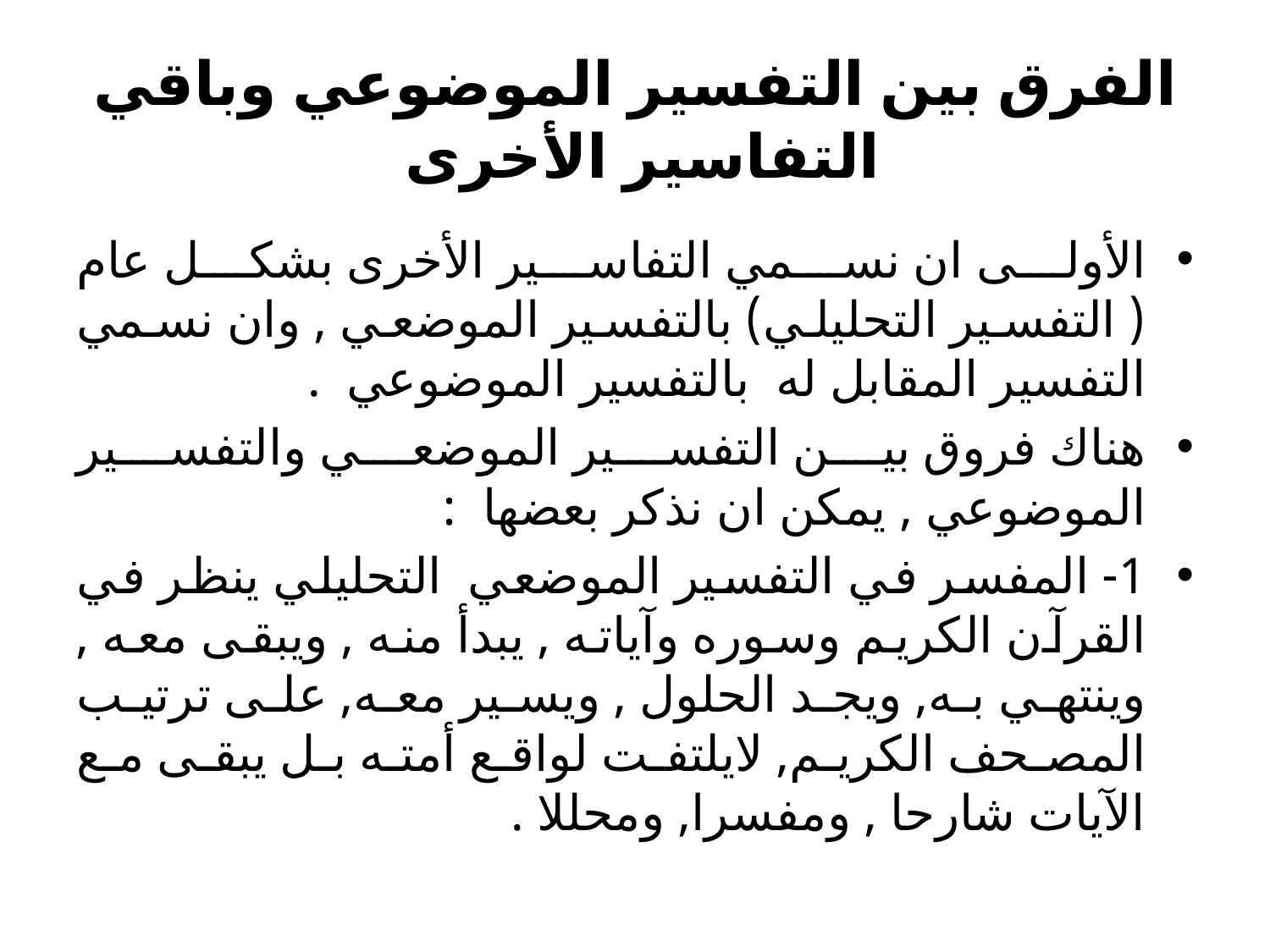

# الفرق بين التفسير الموضوعي وباقي التفاسير الأخرى
الأولى ان نسمي التفاسير الأخرى بشكل عام ( التفسير التحليلي) بالتفسير الموضعي , وان نسمي التفسير المقابل له  بالتفسير الموضوعي  .
هناك فروق بين التفسير الموضعي والتفسير الموضوعي , يمكن ان نذكر بعضها  :
1- المفسر في التفسير الموضعي  التحليلي ينظر في القرآن الكريم وسوره وآياته , يبدأ منه , ويبقى معه , وينتهي به, ويجد الحلول , ويسير معه, على ترتيب المصحف الكريم, لايلتفت لواقع أمته بل يبقى مع الآيات شارحا , ومفسرا, ومحللا .